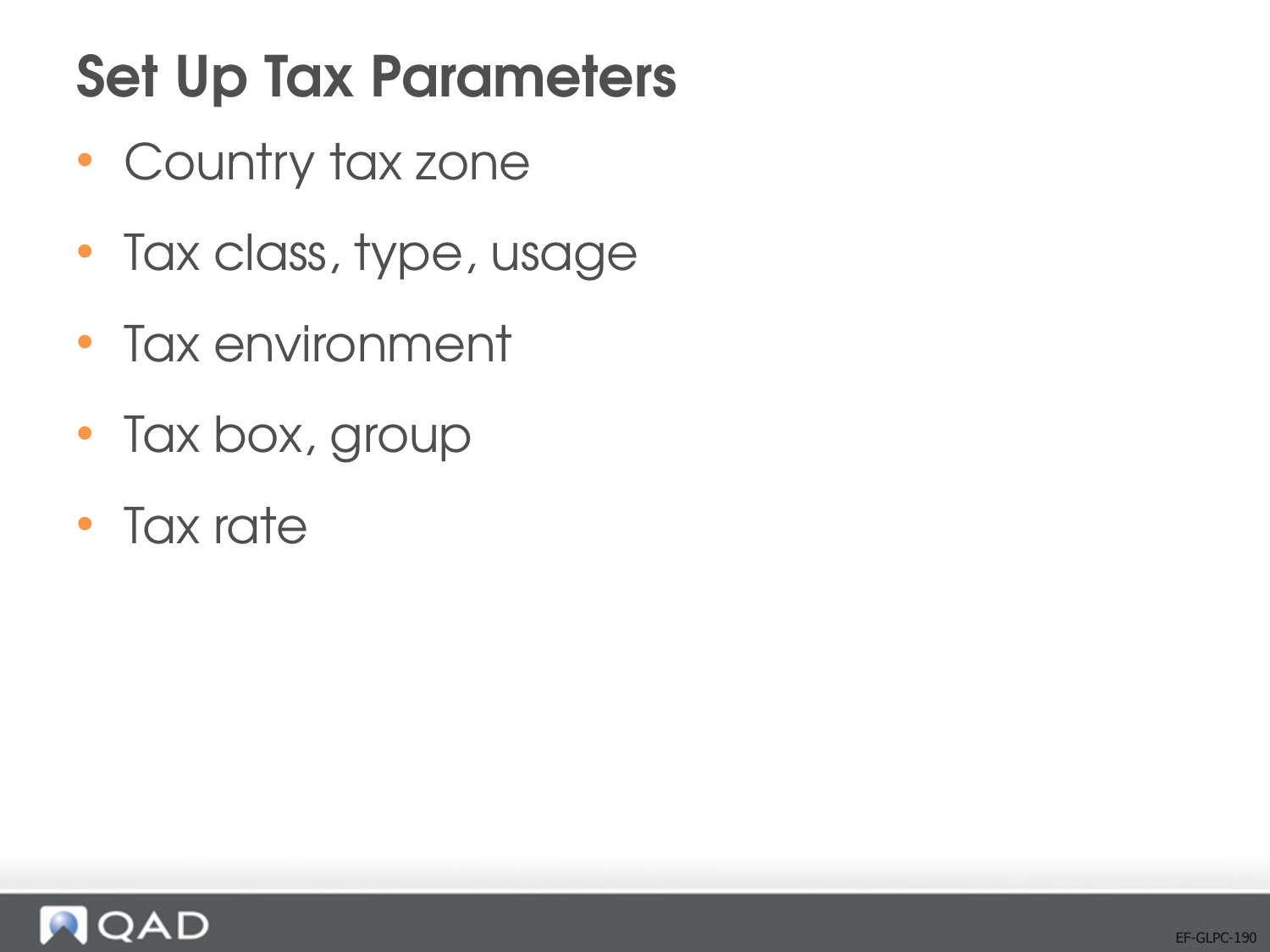

# Set Up Tax Parameters
Country tax zone
Tax class, type, usage
Tax environment
Tax box, group
Tax rate

EF-GLPC-190